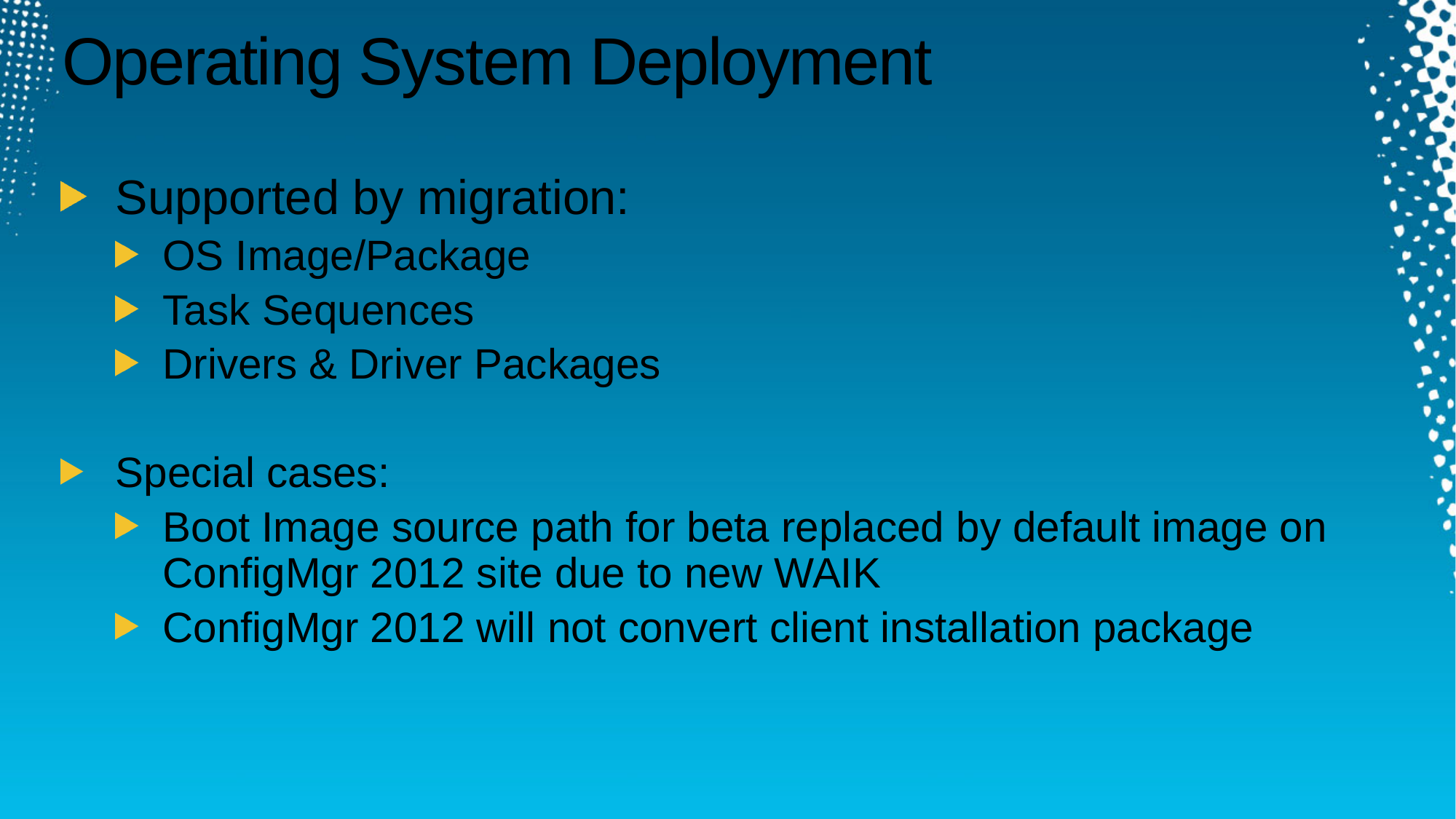

# Operating System Deployment
Supported by migration:
OS Image/Package
Task Sequences
Drivers & Driver Packages

Special cases:
Boot Image source path for beta replaced by default image on ConfigMgr 2012 site due to new WAIK
ConfigMgr 2012 will not convert client installation package